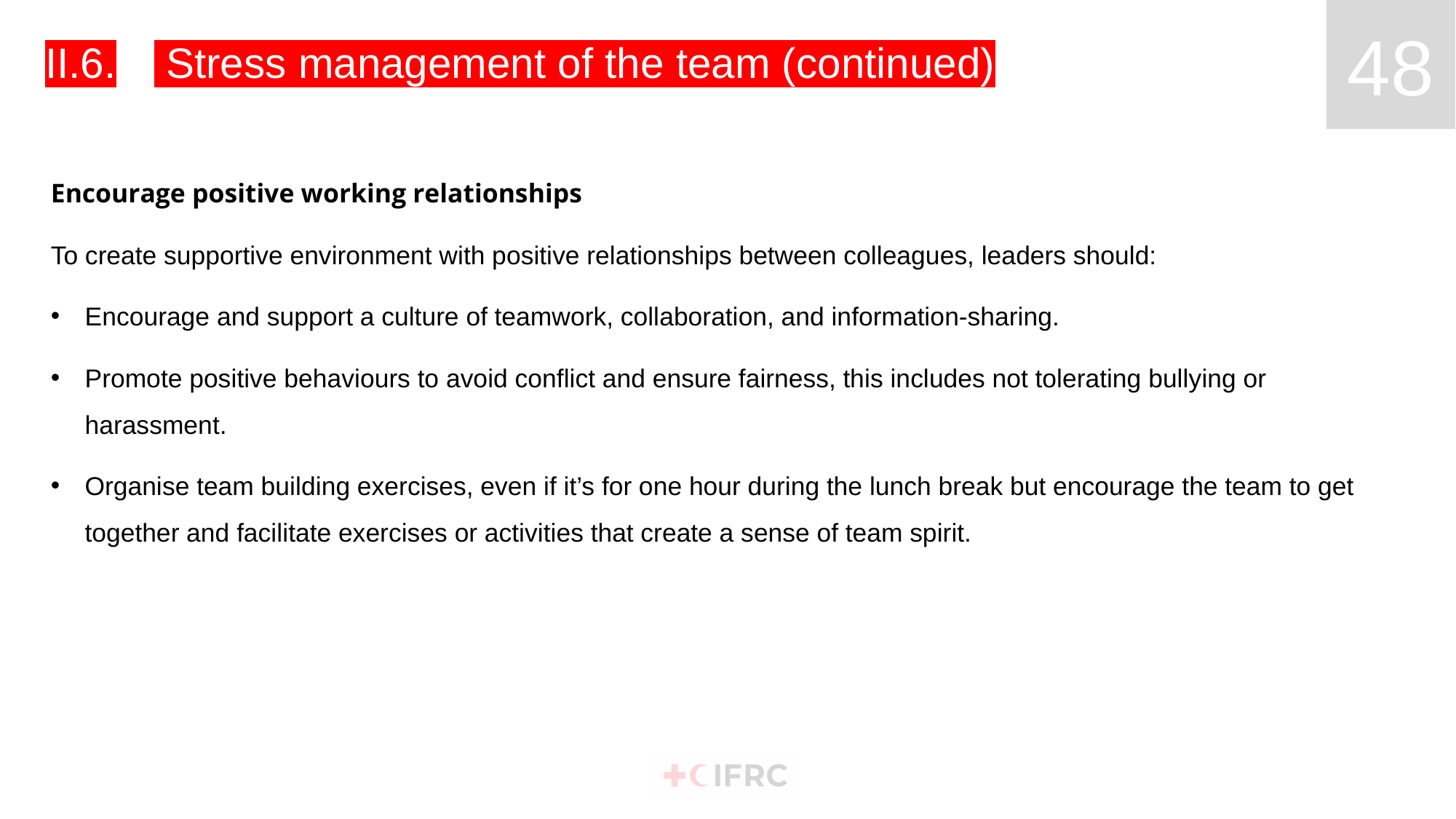

# II.6.	 Stress management of the team (continued)
Encourage positive working relationships
To create supportive environment with positive relationships between colleagues, leaders should:
Encourage and support a culture of teamwork, collaboration, and information-sharing.
Promote positive behaviours to avoid conflict and ensure fairness, this includes not tolerating bullying or harassment.
Organise team building exercises, even if it’s for one hour during the lunch break but encourage the team to get together and facilitate exercises or activities that create a sense of team spirit.